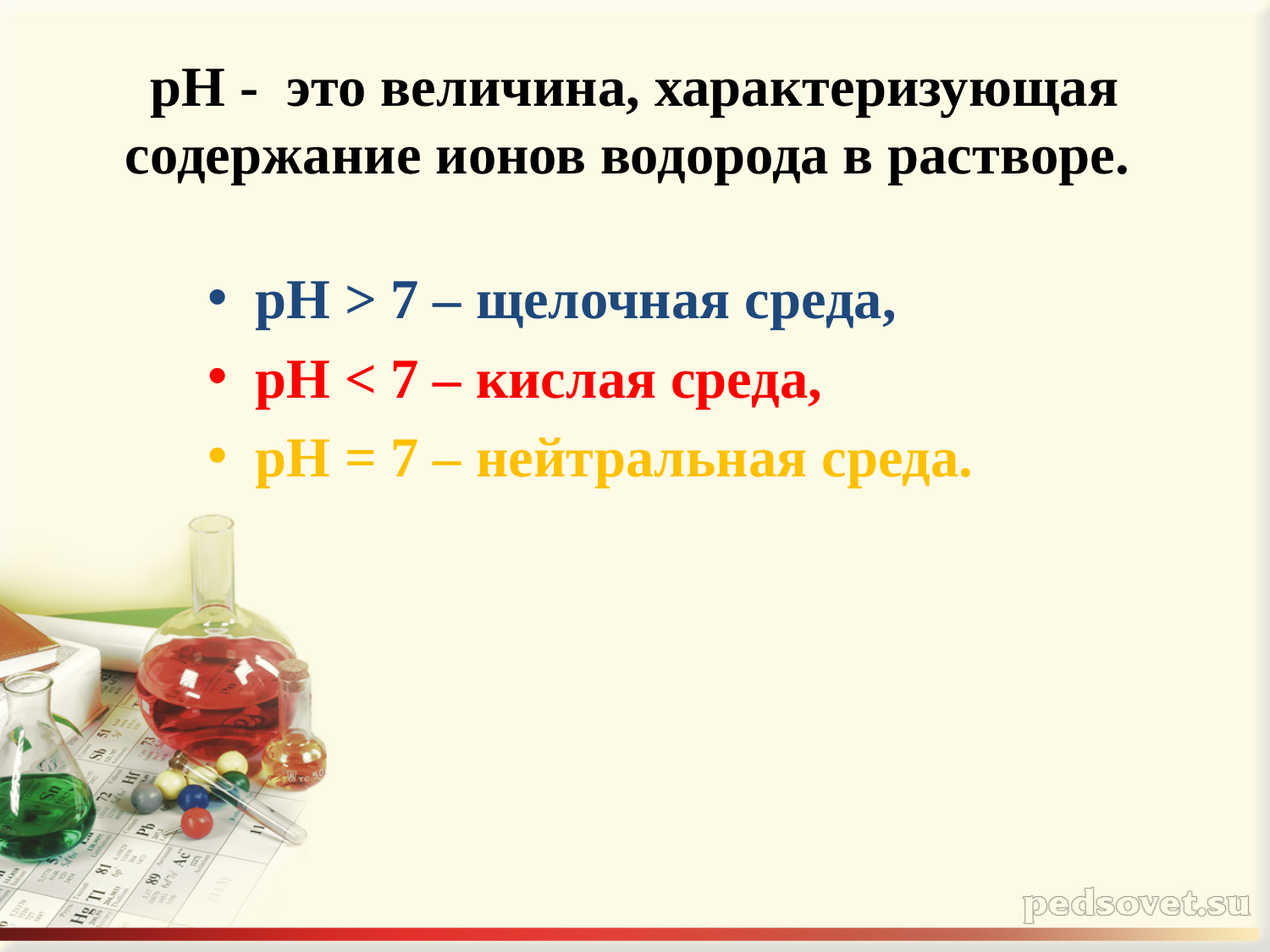

# рН -  это величина, характеризующая содержание ионов водорода в растворе.
рН ˃ 7 – щелочная среда,
рН ˂ 7 – кислая среда,
рН = 7 – нейтральная среда.